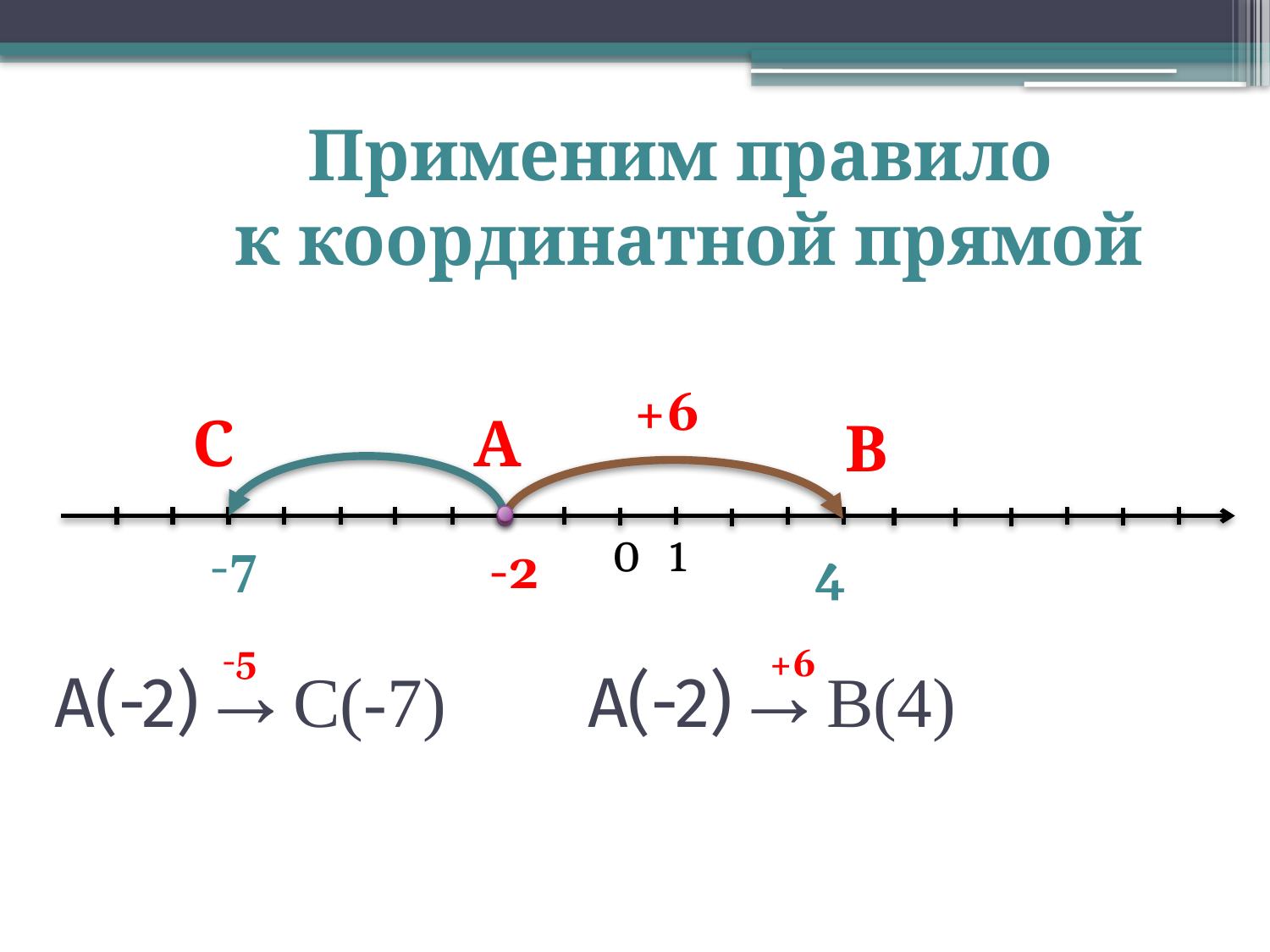

Применим правило
к координатной прямой
+6
С
А
В

0
1
-7
-2
4
А(-2)→С(-7)
# А(-2)→В(4)
-5
+6